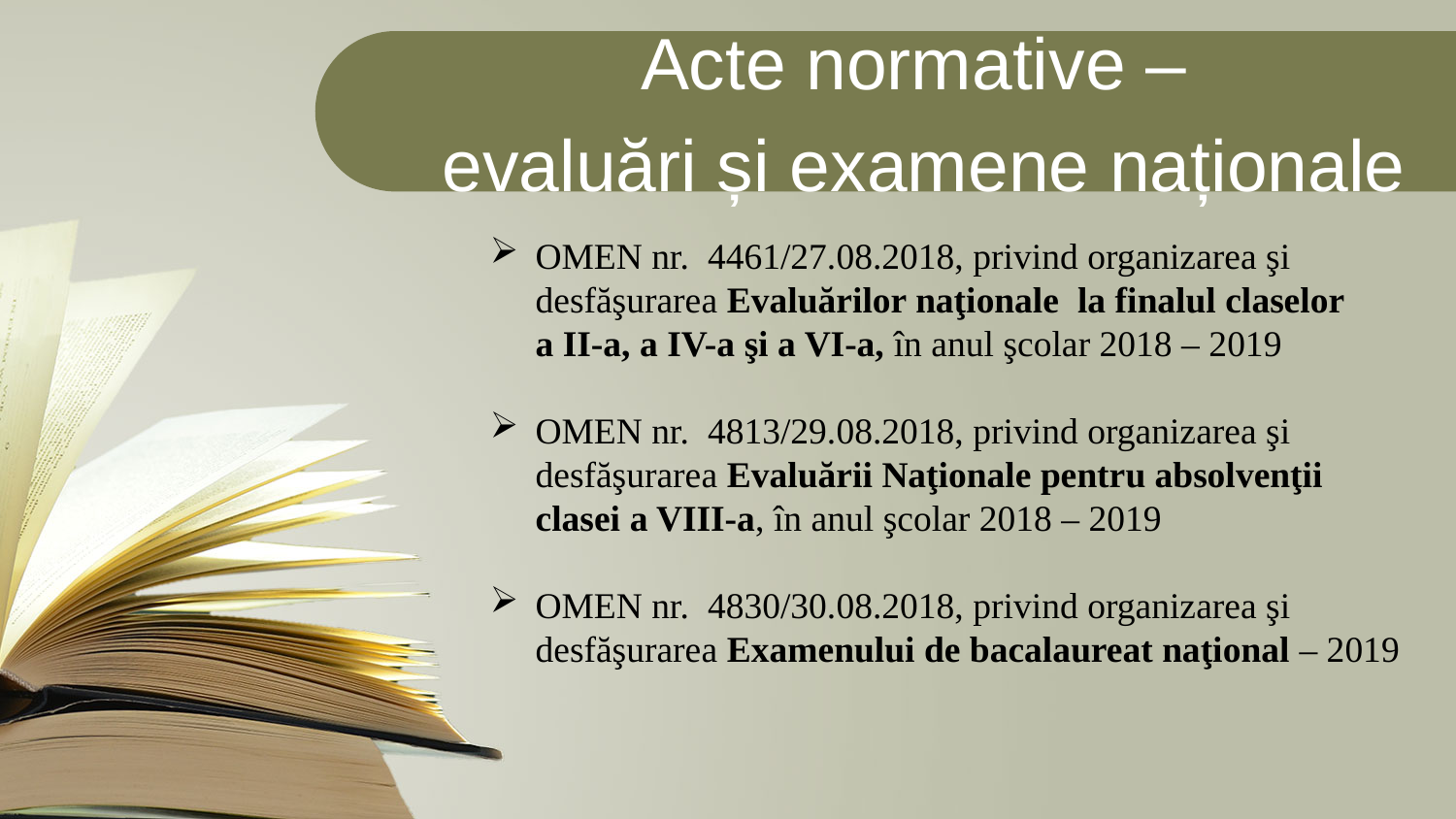

Acte normative –
evaluări și examene naționale
OMEN nr.  4461/27.08.2018, privind organizarea şi
desfăşurarea Evaluărilor naţionale  la finalul claselor
a II-a, a IV-a şi a VI-a, în anul şcolar 2018 – 2019

OMEN nr.  4813/29.08.2018, privind organizarea şi
desfăşurarea Evaluării Naţionale pentru absolvenţii
clasei a VIII-a, în anul şcolar 2018 – 2019

OMEN nr.  4830/30.08.2018, privind organizarea şi
desfăşurarea Examenului de bacalaureat naţional – 2019